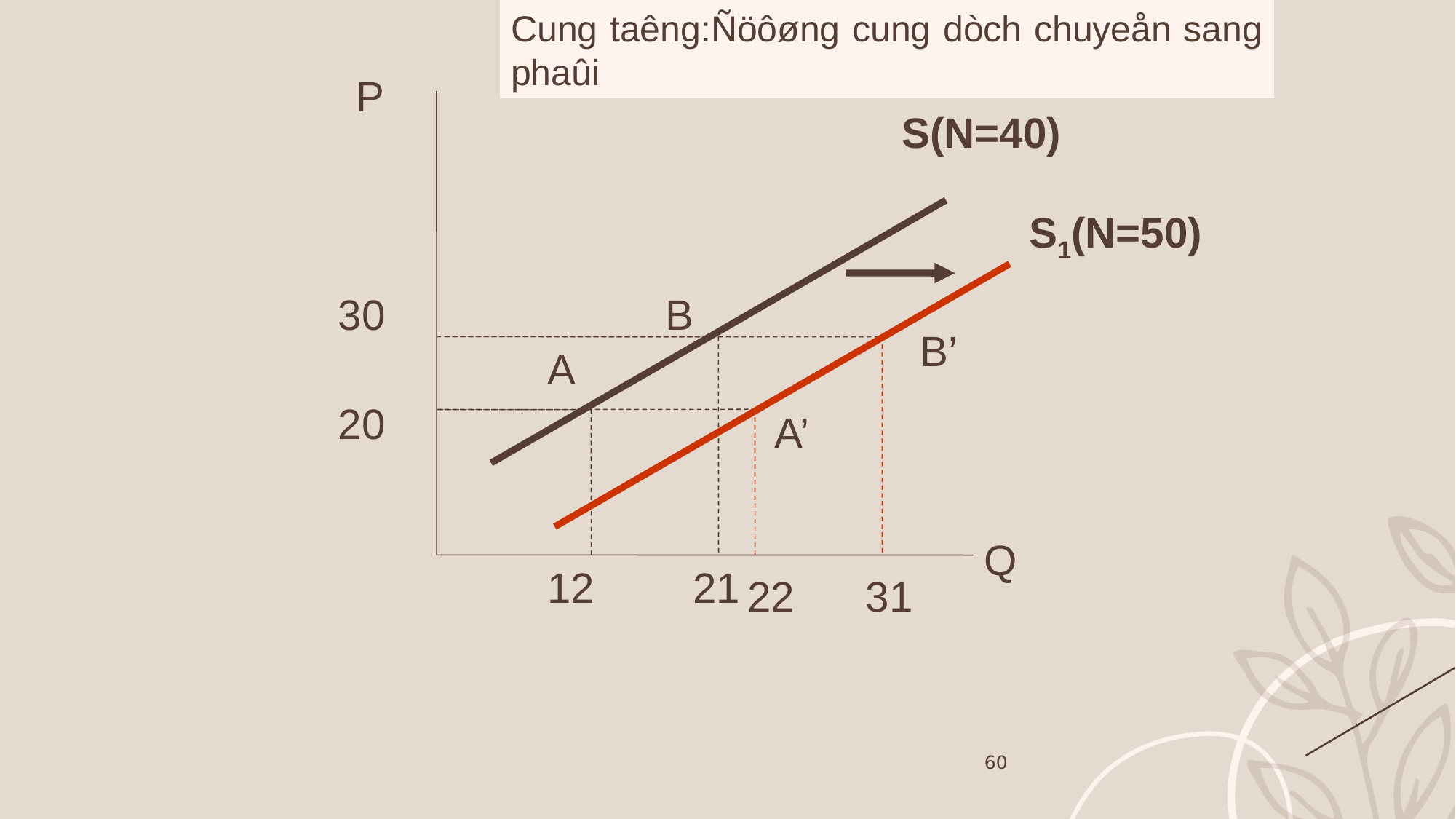

Cung taêng:Ñöôøng cung dòch chuyeån sang phaûi
P

S(N=40)

S1(N=50)

30
B
B’

A
20
A’

Q

12
21
22
31
60